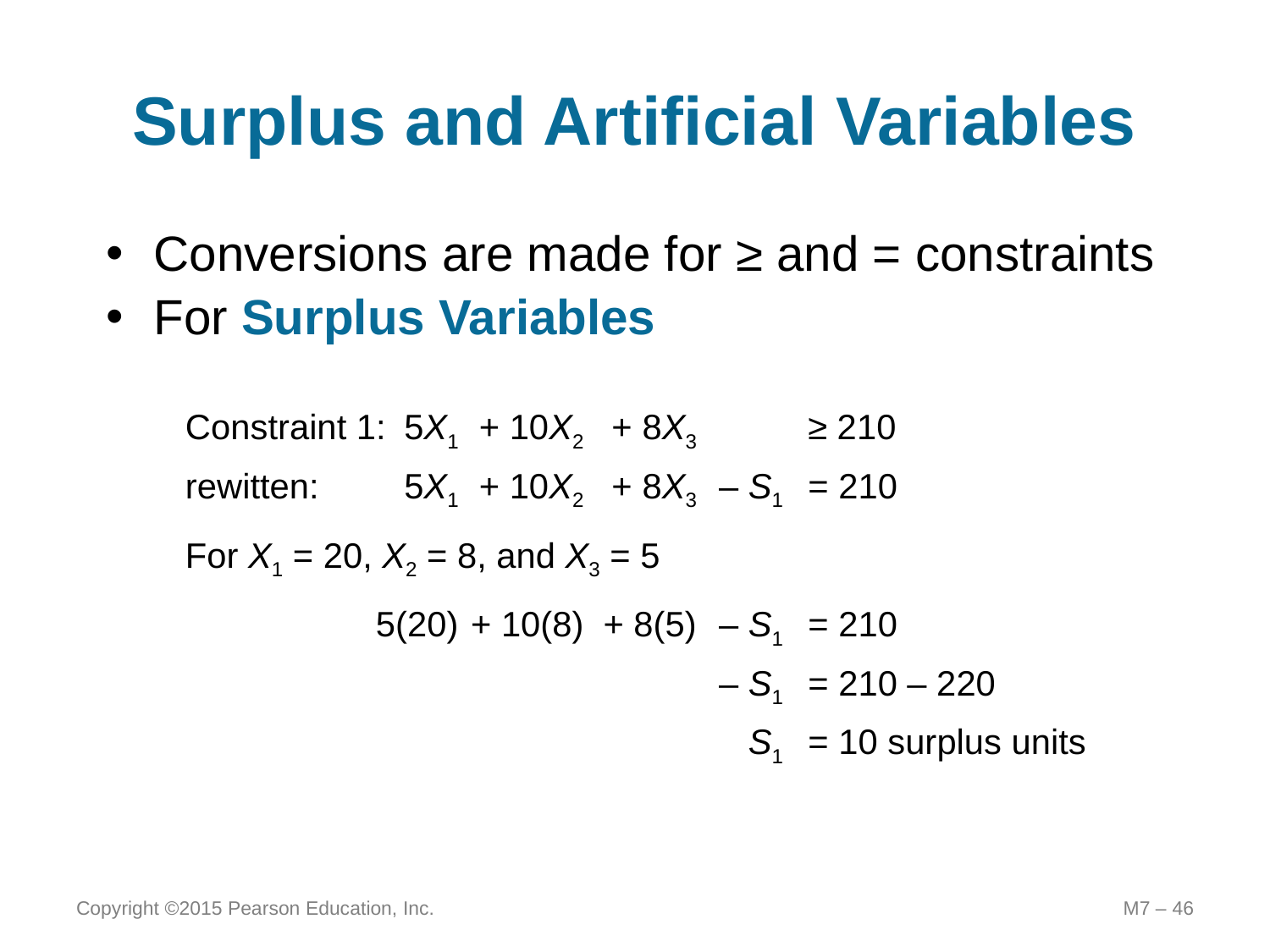

# Surplus and Artificial Variables
Conversions are made for ≥ and = constraints
For Surplus Variables
Constraint 1:	5X1	+ 10X2	+ 8X3		≥ 210
rewitten:	5X1	+ 10X2	+ 8X3	– S1	= 210
For X1 = 20, X2 = 8, and X3 = 5
	5(20)	+ 10(8)	+ 8(5)	– S1	= 210
				– S1	= 210 – 220
				S1	= 10 surplus units

Copyright ©2015 Pearson Education, Inc.
M7 – 46